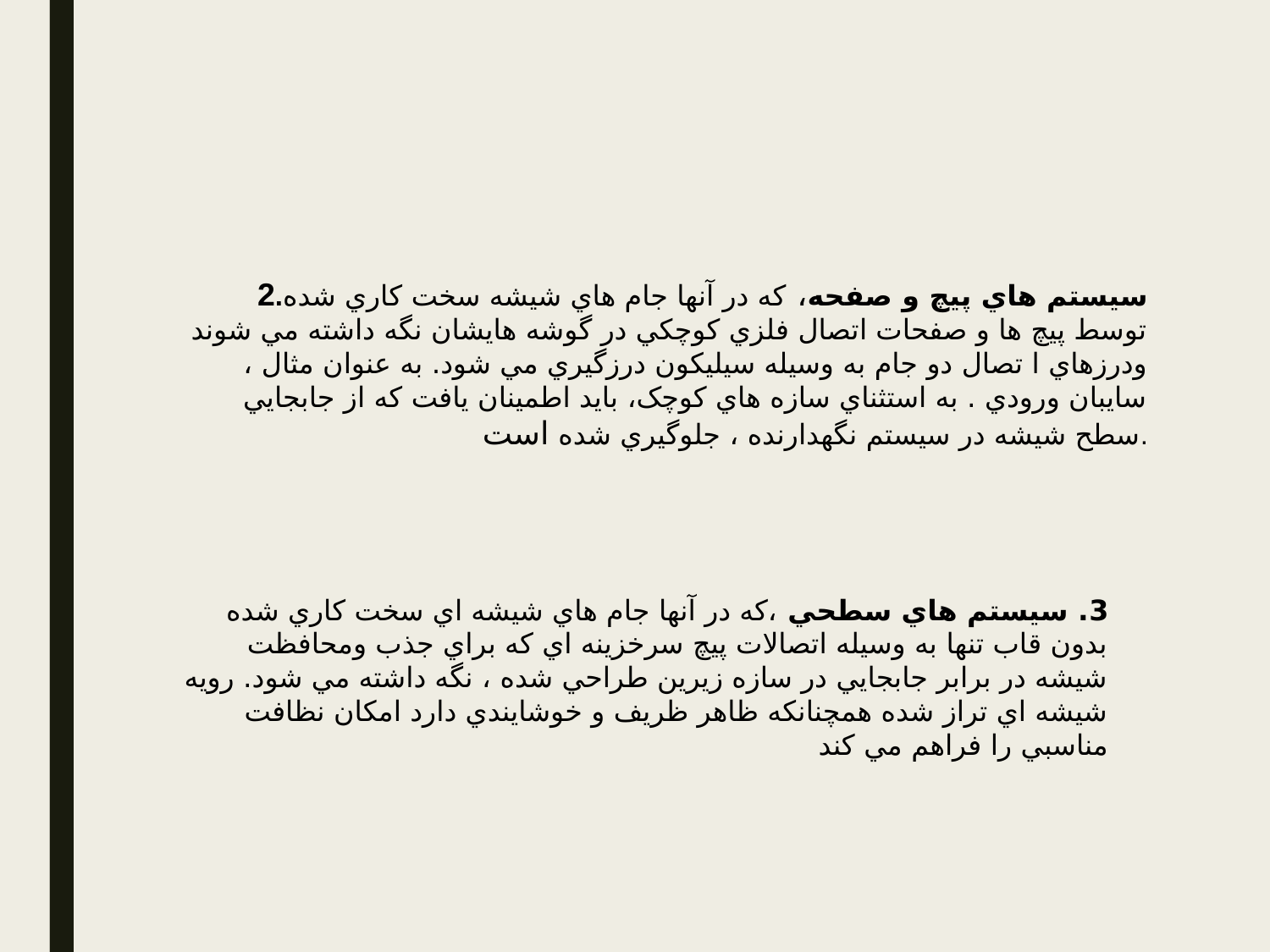

2.سيستم هاي پيچ و صفحه، که در آنها جام هاي شيشه سخت کاري شده توسط پيچ ها و صفحات اتصال فلزي کوچکي در گوشه هايشان نگه داشته مي شوند ودرزهاي ا تصال دو جام به وسيله سيليکون درزگيري مي شود. به عنوان مثال ، سايبان ورودي . به استثناي سازه هاي کوچک، بايد اطمينان يافت که از جابجايي سطح شيشه در سيستم نگهدارنده ، جلوگيري شده است.
3. سيستم هاي سطحي ،که در آنها جام هاي شيشه اي سخت کاري شده بدون قاب تنها به وسيله اتصالات پيچ سرخزينه اي که براي جذب ومحافظت شيشه در برابر جابجايي در سازه زيرين طراحي شده ، نگه داشته مي شود. رويه شيشه اي تراز شده همچنانکه ظاهر ظريف و خوشايندي دارد امکان نظافت مناسبي را فراهم مي کند